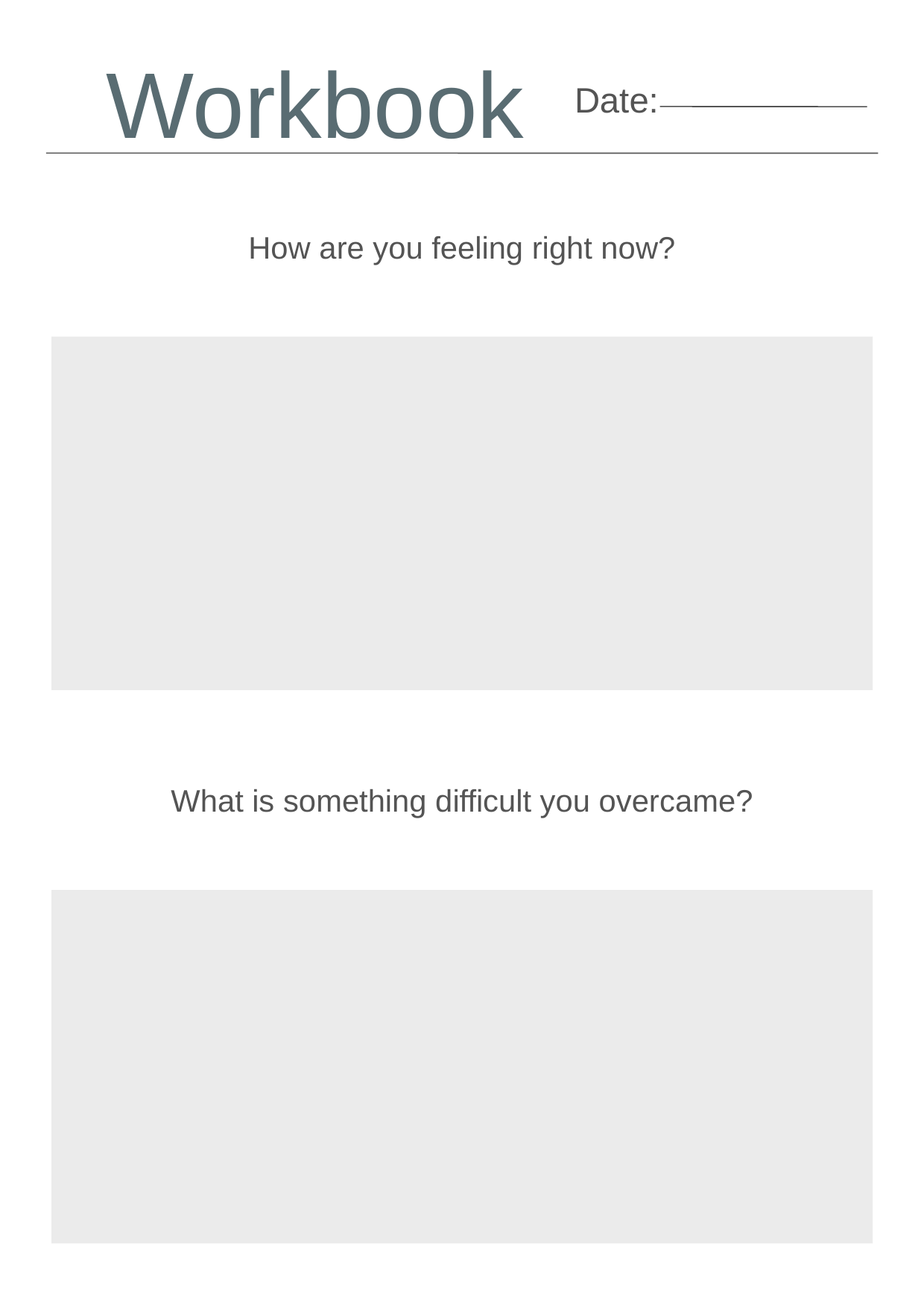

Workbook
Date:

How are you feeling right now?

What is something difficult you overcame?